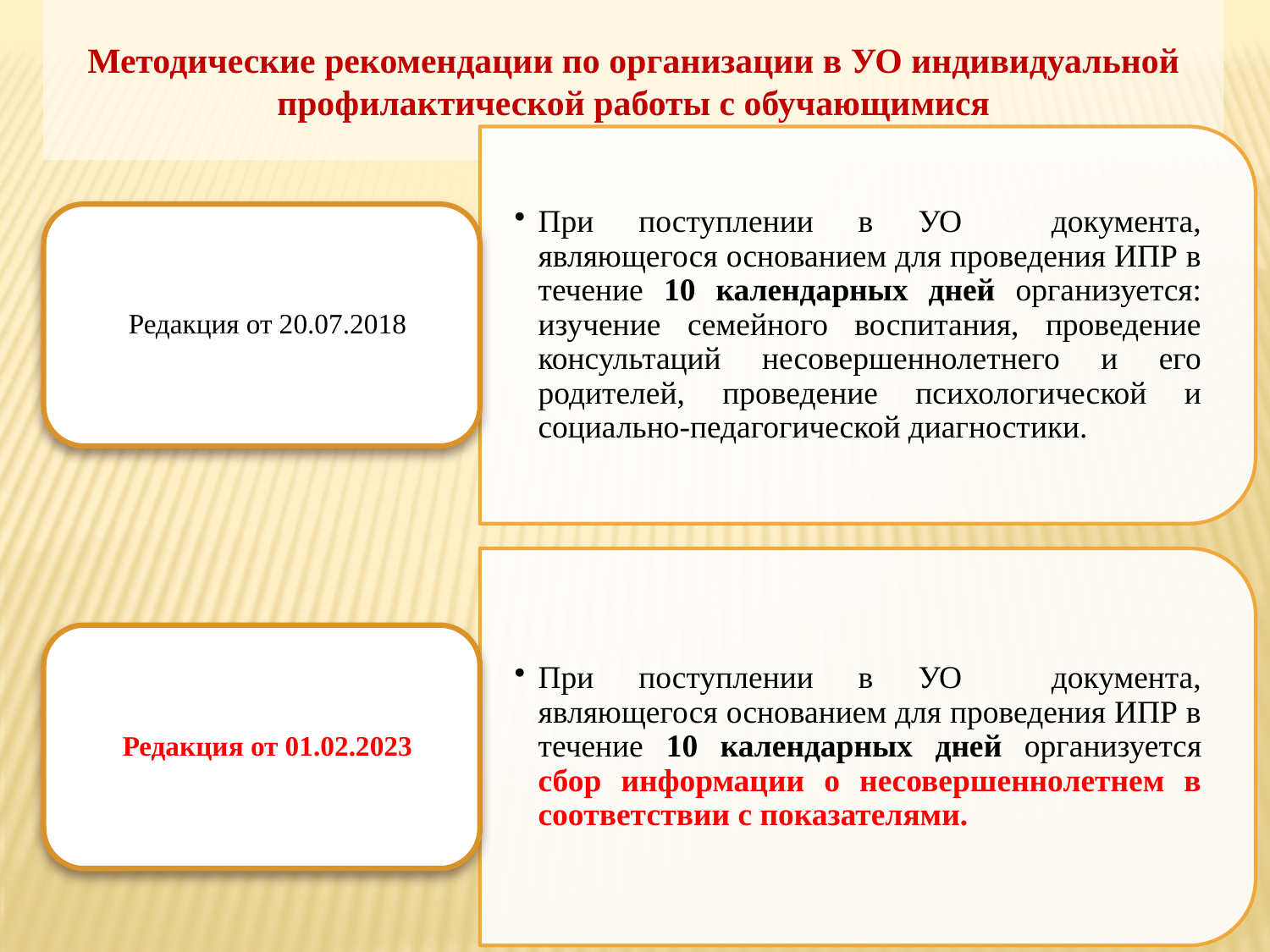

Методические рекомендации по организации в УО индивидуальной профилактической работы с обучающимися
При поступлении в УО  документа, являющегося основанием для проведения ИПР в течение 10 календарных дней организуется: изучение семейного воспитания, проведение консультаций несовершеннолетнего и его родителей, проведение психологической и социально-педагогической диагностики.
Редакция от 20.07.2018
При поступлении в УО  документа, являющегося основанием для проведения ИПР в течение 10 календарных дней организуется сбор информации о несовершеннолетнем в соответствии с показателями.
Редакция от 01.02.2023